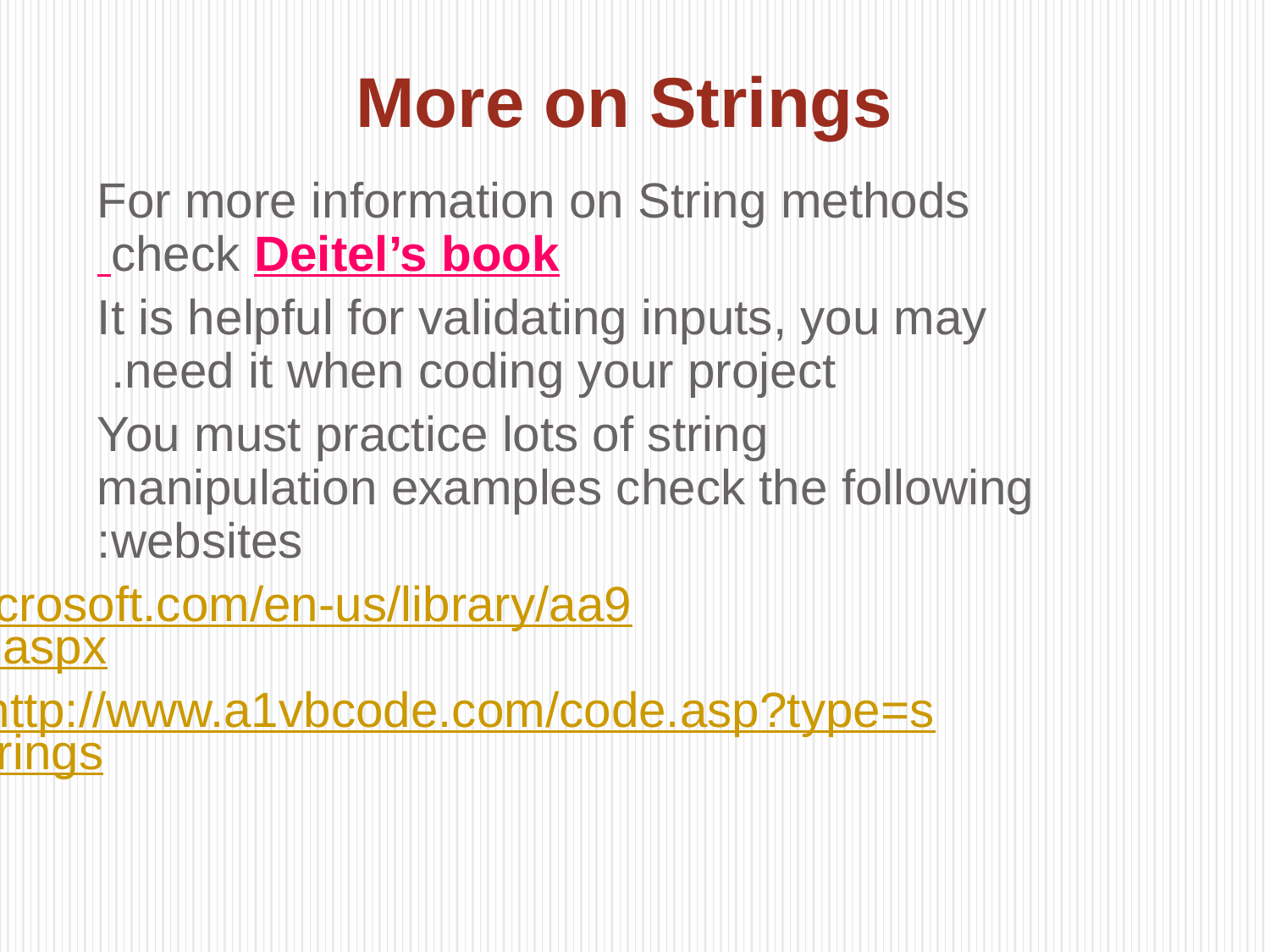

# More on Strings
For more information on String methods check Deitel’s book
It is helpful for validating inputs, you may need it when coding your project.
You must practice lots of string manipulation examples check the following websites:
http://msdn.microsoft.com/en-us/library/aa903372(VS.71).aspx
http://www.a1vbcode.com/code.asp?type=strings